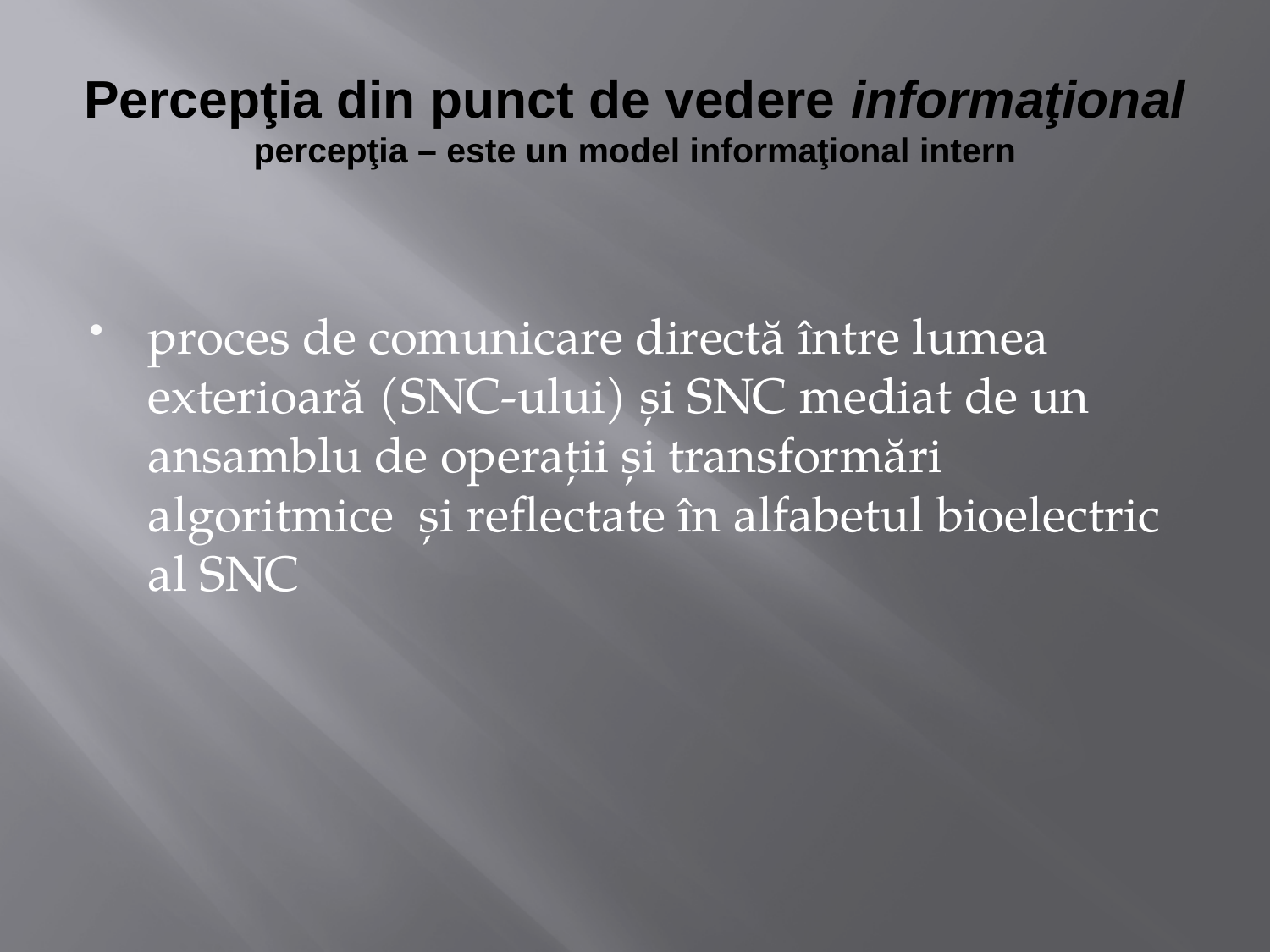

# Percepţia din punct de vedere informaţional percepţia – este un model informaţional intern
proces de comunicare directă între lumea exterioară (SNC-ului) şi SNC mediat de un ansamblu de operaţii şi transformări algoritmice  şi reflectate în alfabetul bioelectric al SNC